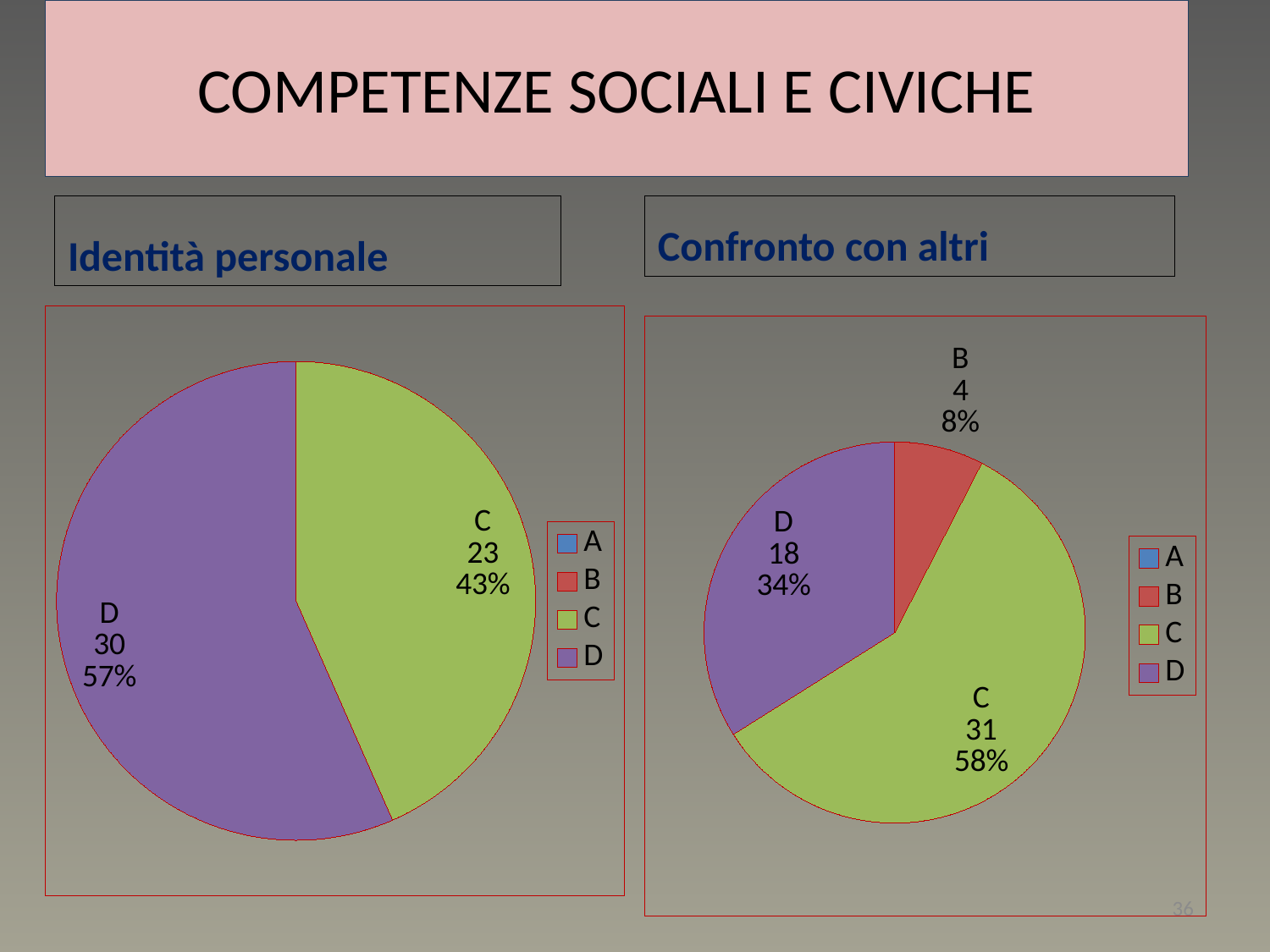

# COMPETENZE SOCIALI E CIVICHE
Identità personale
Confronto con altri

### Chart

| Category | Vendite |
|---|---|
| A | 0.0 |
| B | 0.0 |
| C | 23.0 |
| D | 30.0 |

### Chart

| Category | Vendite |
|---|---|
| A | 0.0 |
| B | 4.0 |
| C | 31.0 |
| D | 18.0 |
36